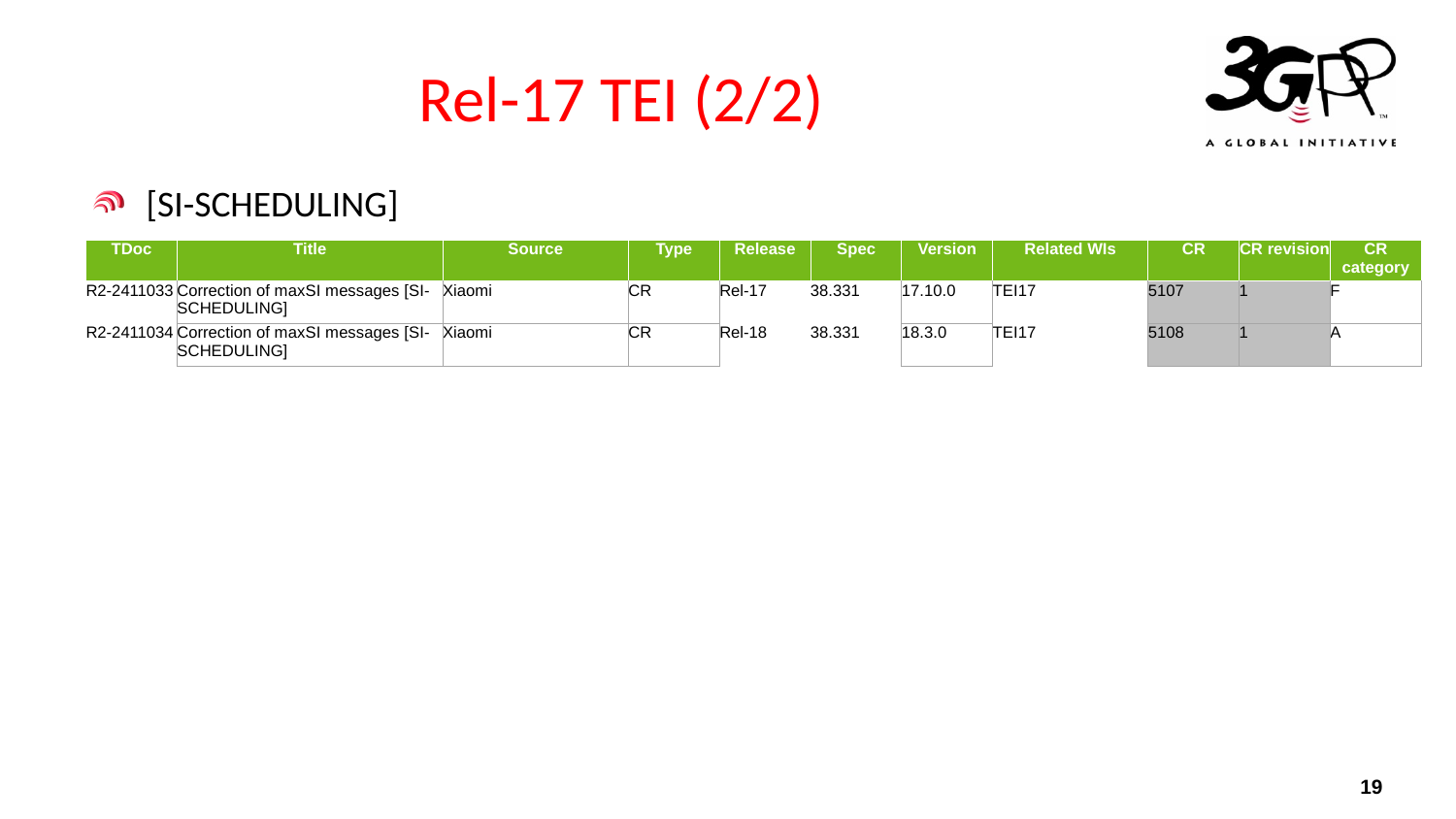

# Rel-17 TEI (2/2)
[SI-SCHEDULING]

| TDoc | Title | Source | Type | Release | Spec | Version | Related WIs | CR | CR revision | CR category |
| --- | --- | --- | --- | --- | --- | --- | --- | --- | --- | --- |
| R2-2411033 | Correction of maxSI messages [SI-SCHEDULING] | Xiaomi | CR | Rel-17 | 38.331 | 17.10.0 | TEI17 | 5107 | 1 | F |
| R2-2411034 | Correction of maxSI messages [SI-SCHEDULING] | Xiaomi | CR | Rel-18 | 38.331 | 18.3.0 | TEI17 | 5108 | 1 | A |